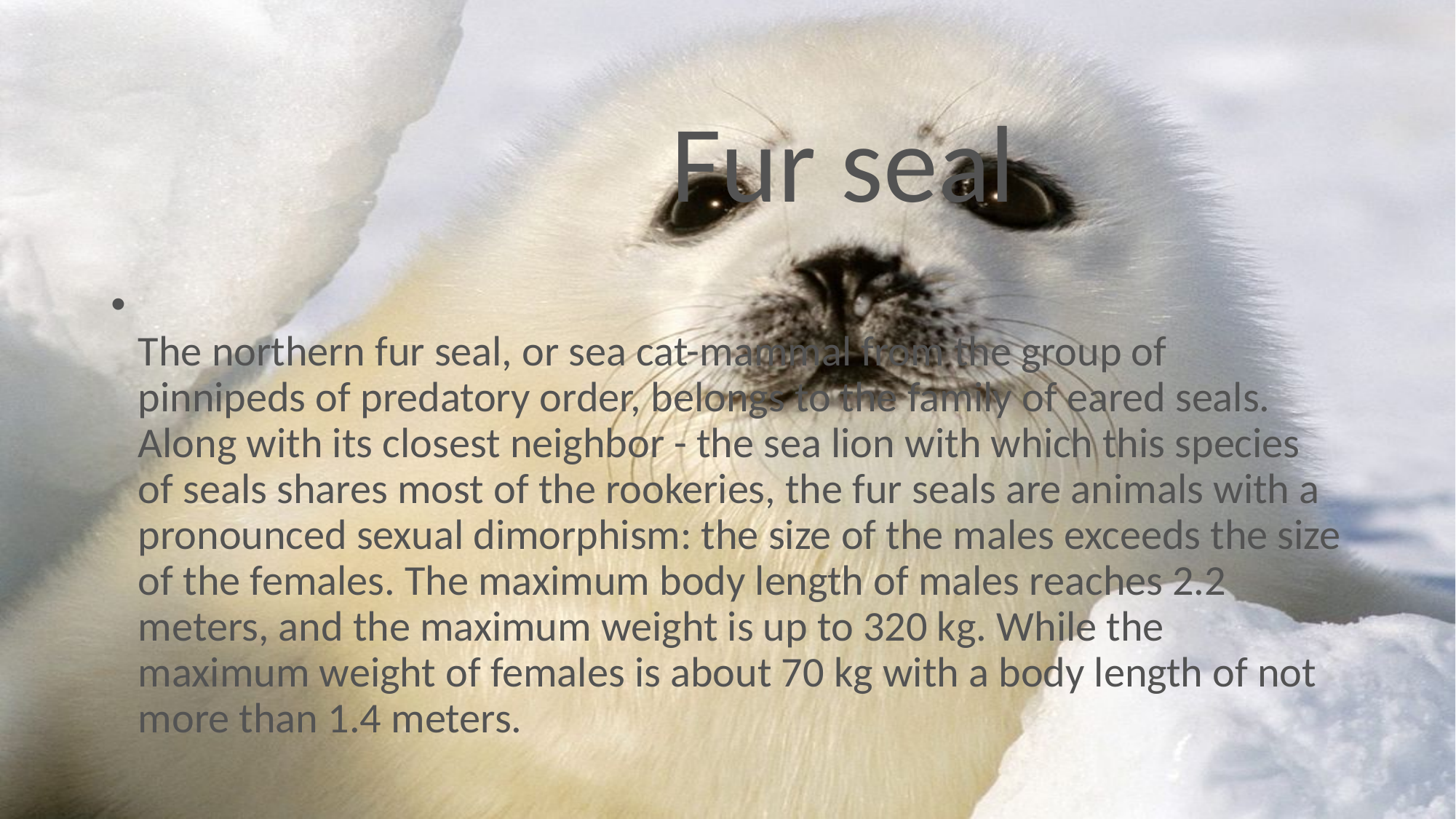

# Fur seal
The northern fur seal, or sea cat-mammal from the group of pinnipeds of predatory order, belongs to the family of eared seals.
Along with its closest neighbor - the sea lion with which this species of seals shares most of the rookeries, the fur seals are animals with a pronounced sexual dimorphism: the size of the males exceeds the size of the females. The maximum body length of males reaches 2.2 meters, and the maximum weight is up to 320 kg. While the maximum weight of females is about 70 kg with a body length of not more than 1.4 meters.